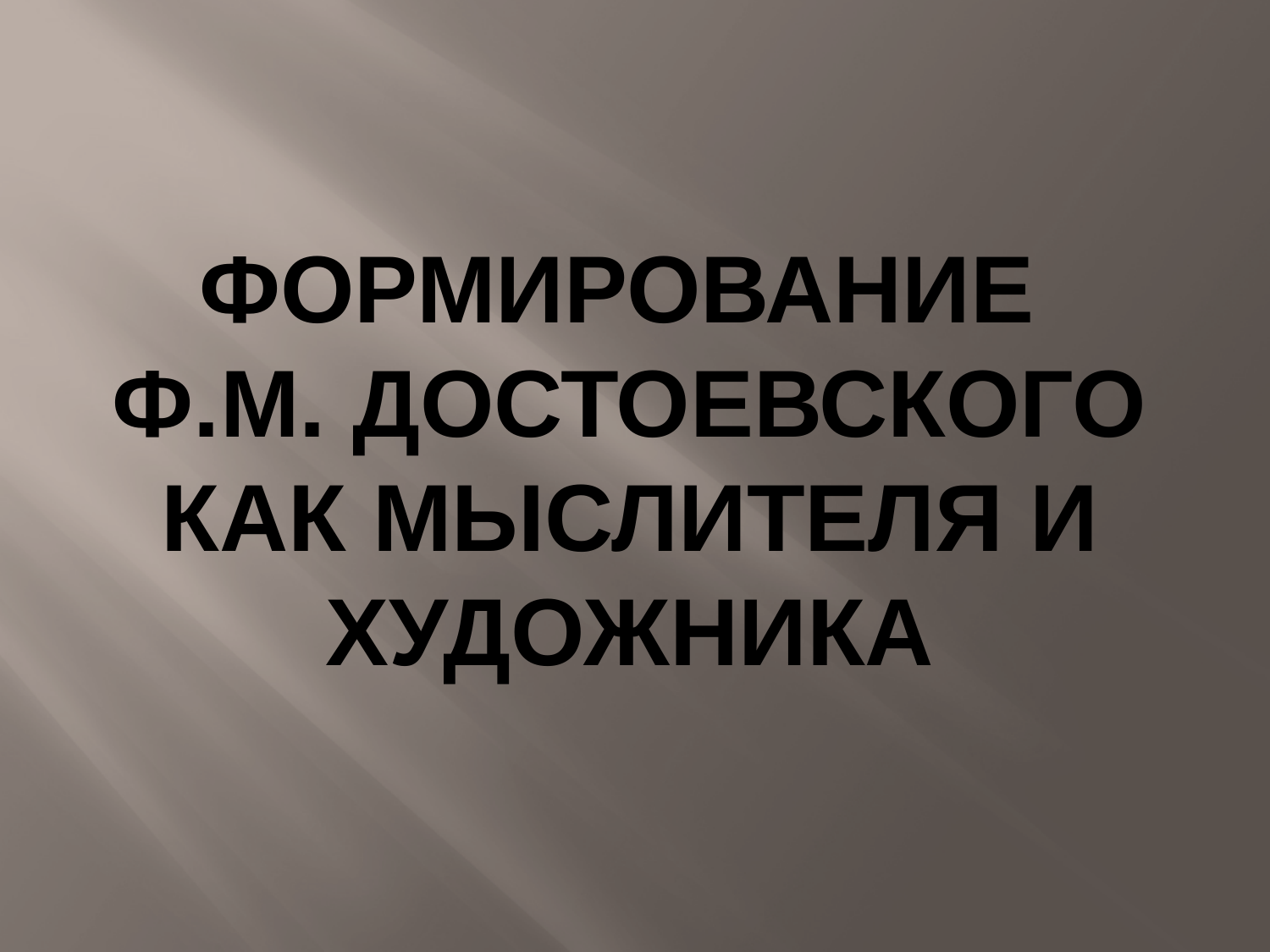

# Формирование Ф.М. Достоевского как мыслителя и художника